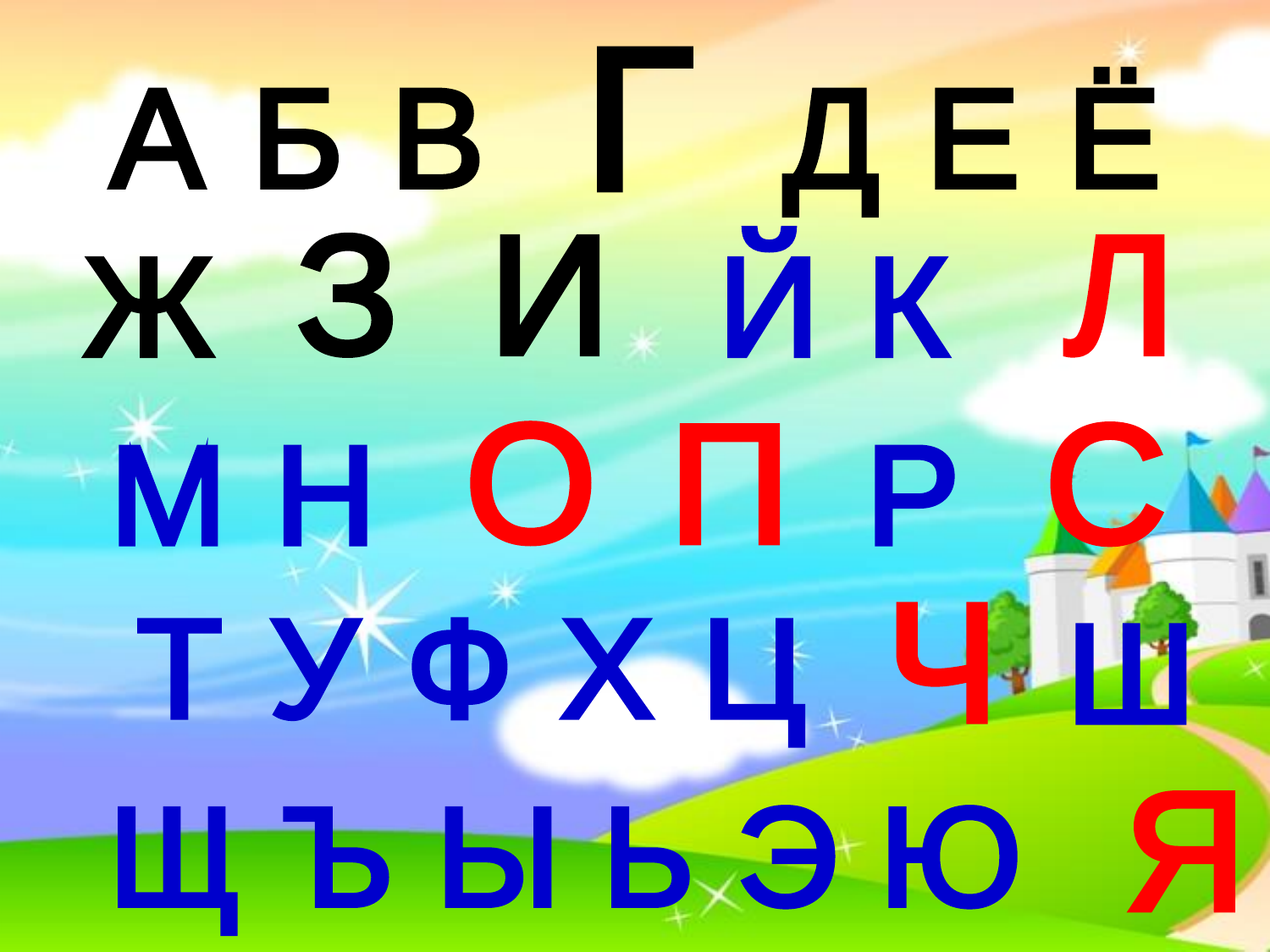

Г
А Б В
Д Е Ё
З
И
Л
Ж
Й К
О
П
С
М Н
Р
Ч
Т У Ф Х Ц
Ш
Я
Щ Ъ Ы Ь Э Ю